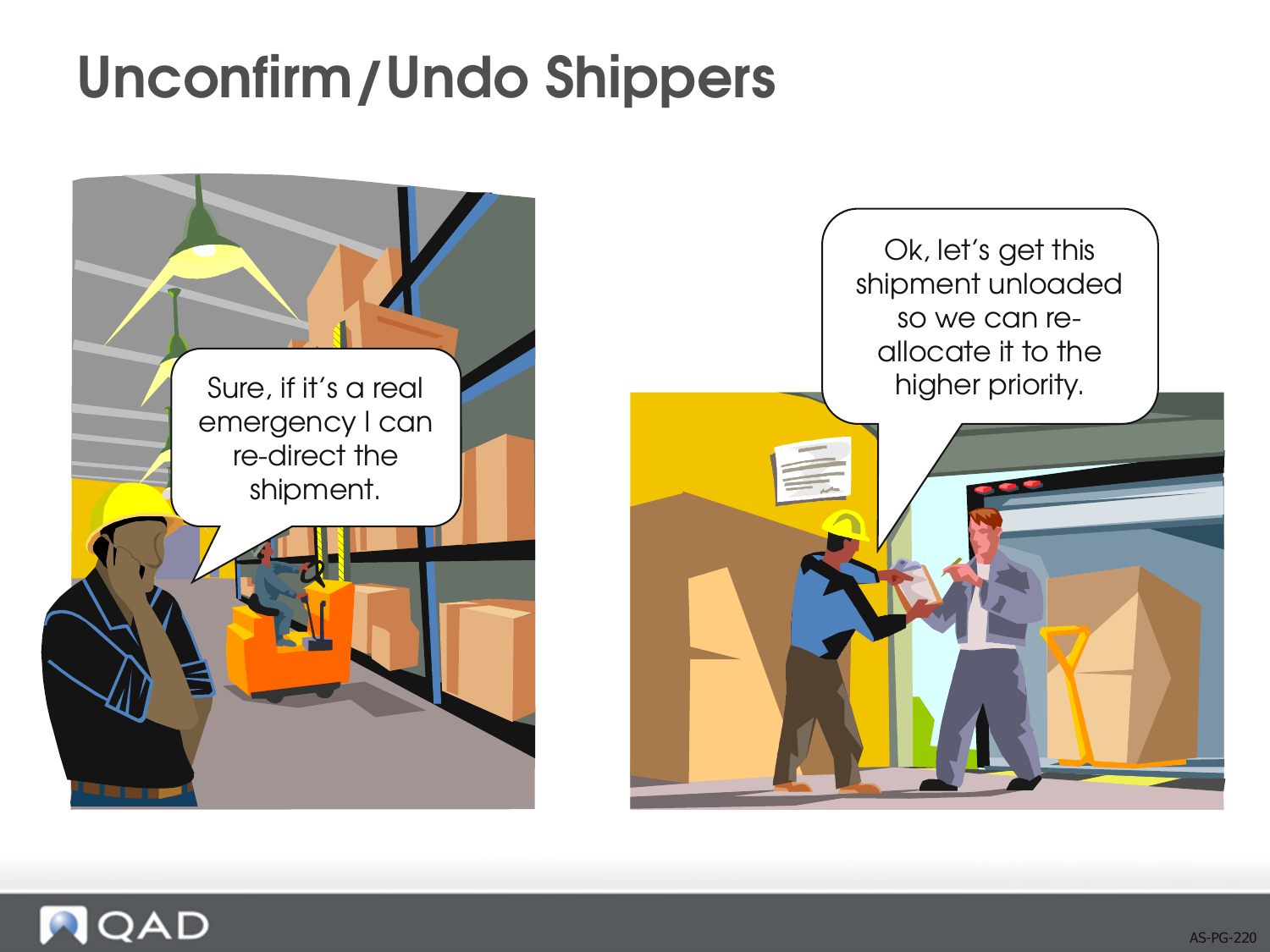

# Unconfirm/Undo Shippers

Sure, if it’s a real emergency I can re-direct the shipment.

Ok, let’s get this shipment unloaded so we can re-allocate it to the higher priority.

AS-PG-220